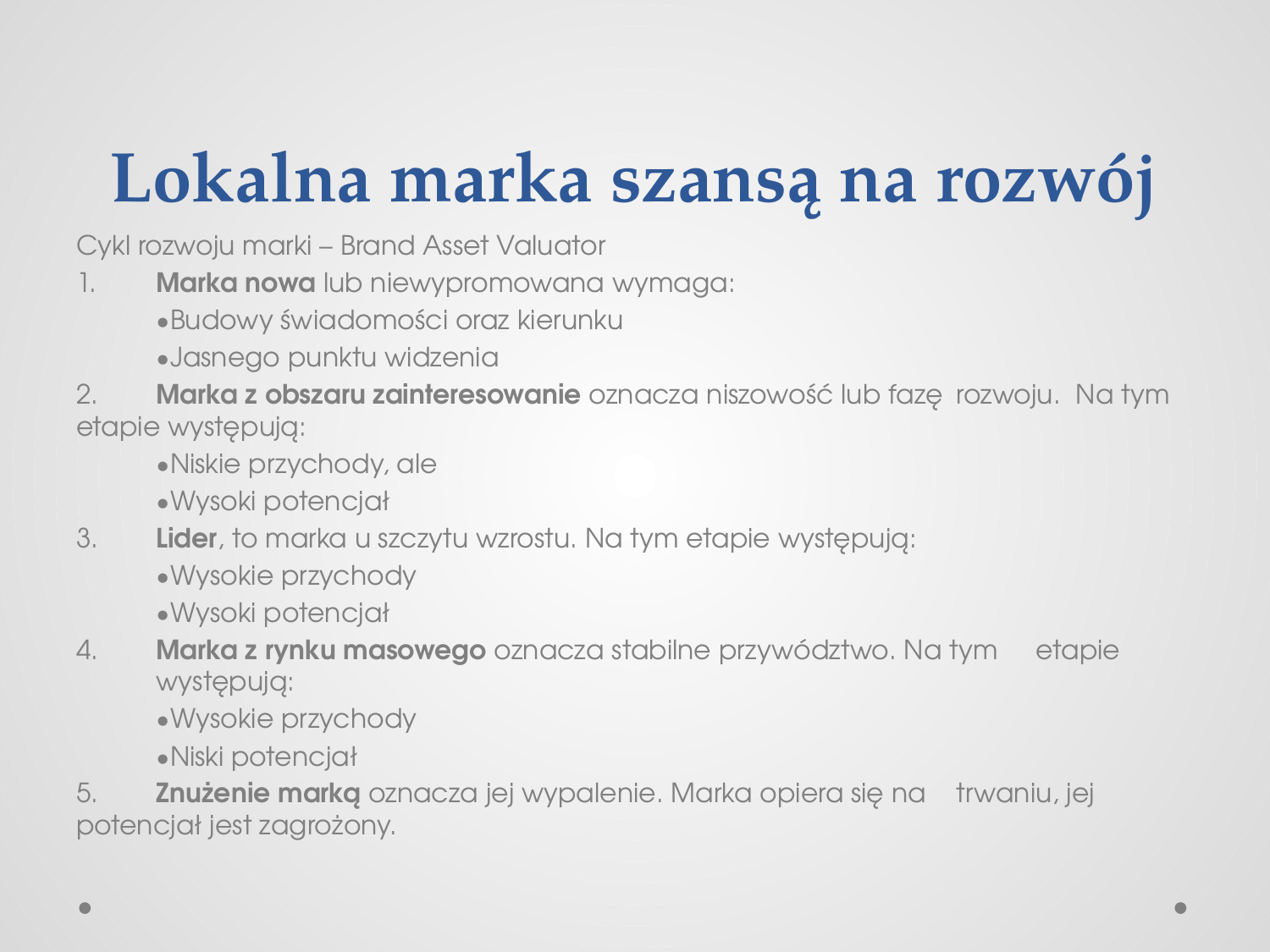

# Lokalna marka szansą na rozwój
Cykl rozwoju marki – Brand Asset Valuator
1.	Marka nowa lub niewypromowana wymaga:
	•Budowy świadomości oraz kierunku
	•Jasnego punktu widzenia
2.	Marka z obszaru zainteresowanie oznacza niszowość lub fazę 	rozwoju.  Na tym etapie występują:
	•Niskie przychody, ale
	•Wysoki potencjał
3.	Lider, to marka u szczytu wzrostu. Na tym etapie występują:
	•Wysokie przychody
	•Wysoki potencjał
4.	Marka z rynku masowego oznacza stabilne przywództwo. Na tym  	etapie 	występują:
	•Wysokie przychody
	•Niski potencjał
5.	Znużenie marką oznacza jej wypalenie. Marka opiera się na 	trwaniu, jej potencjał jest zagrożony.